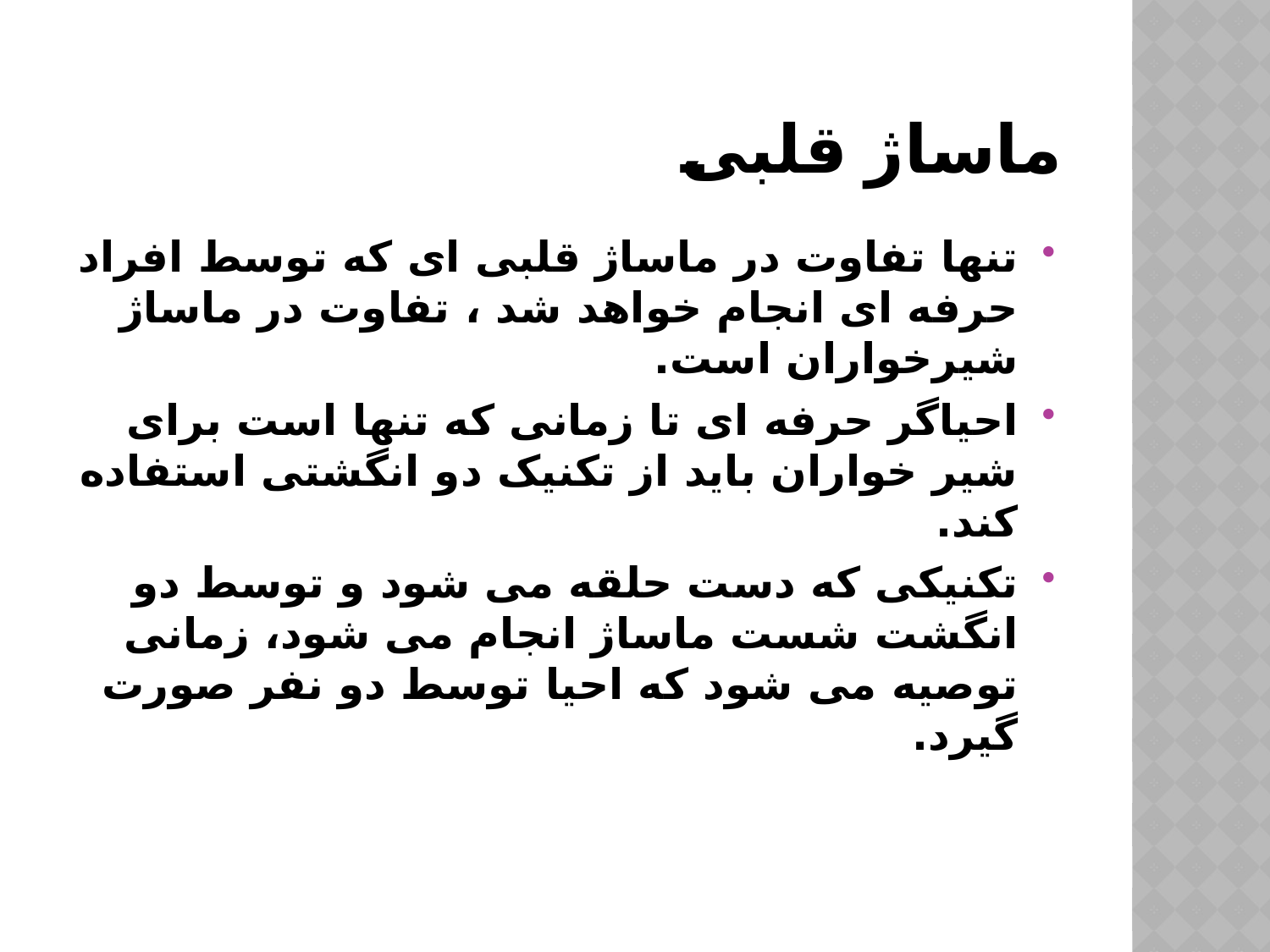

# ماساژ قلبی
تنها تفاوت در ماساژ قلبی ای که توسط افراد حرفه ای انجام خواهد شد ، تفاوت در ماساژ شیرخواران است.
احیاگر حرفه ای تا زمانی که تنها است برای شیر خواران باید از تکنیک دو انگشتی استفاده کند.
تکنیکی که دست حلقه می شود و توسط دو انگشت شست ماساژ انجام می شود، زمانی توصیه می شود که احیا توسط دو نفر صورت گیرد.